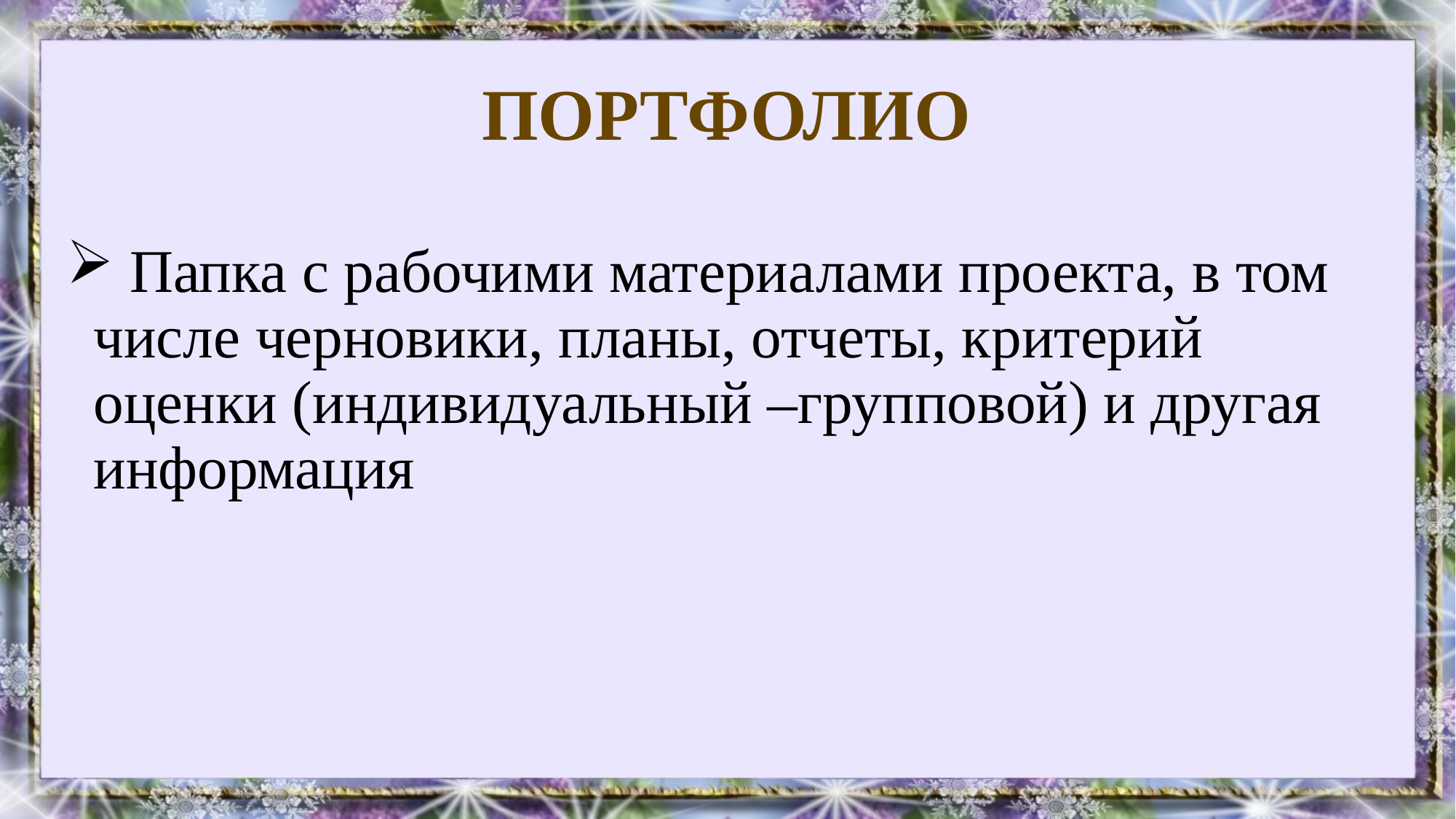

# ПОРТФОЛИО
 Папка с рабочими материалами проекта, в том числе черновики, планы, отчеты, критерий оценки (индивидуальный –групповой) и другая информация